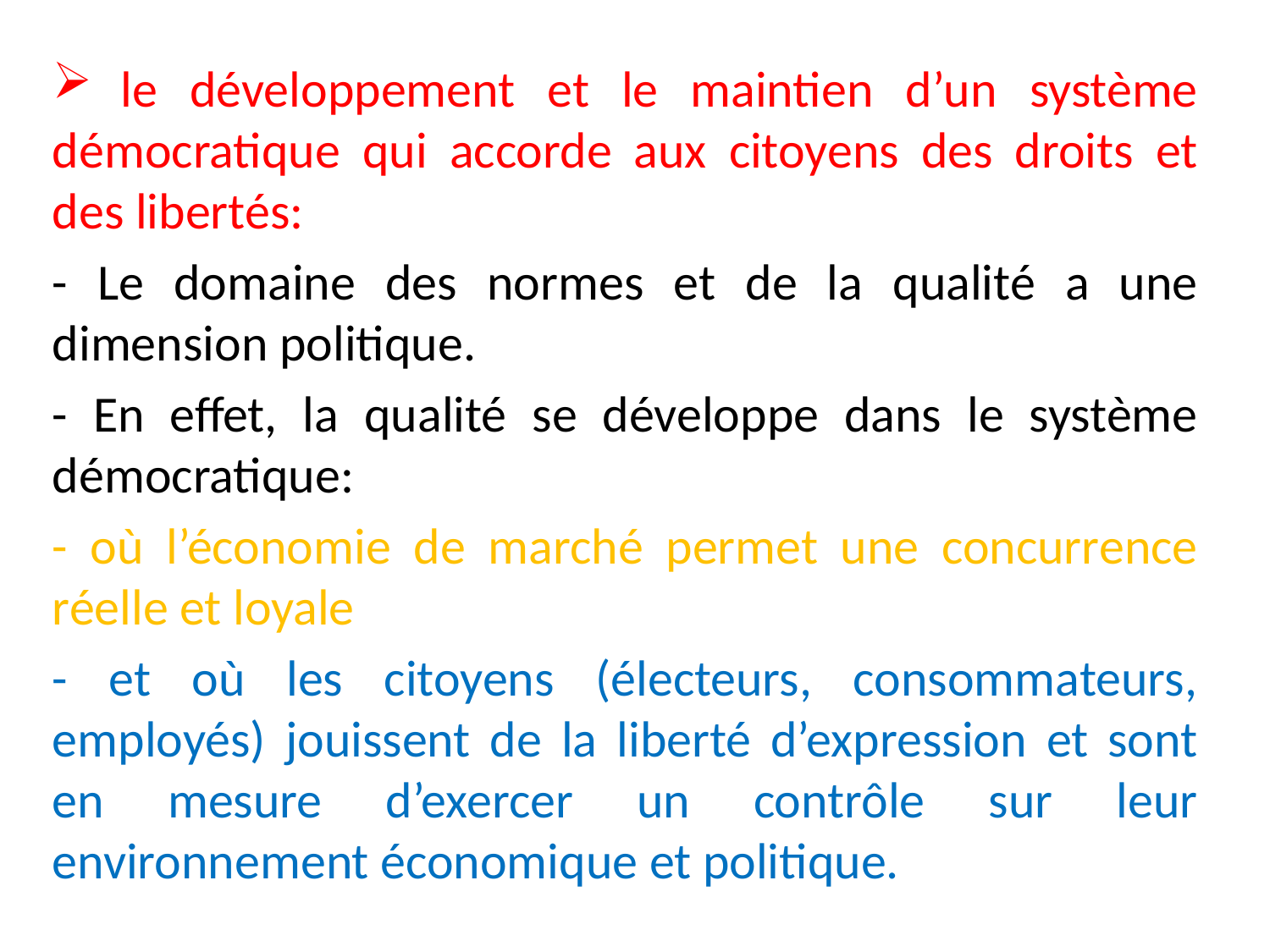

le développement et le maintien d’un système démocratique qui accorde aux citoyens des droits et des libertés:
- Le domaine des normes et de la qualité a une dimension politique.
- En effet, la qualité se développe dans le système démocratique:
- où l’économie de marché permet une concurrence réelle et loyale
- et où les citoyens (électeurs, consommateurs, employés) jouissent de la liberté d’expression et sont en mesure d’exercer un contrôle sur leur environnement économique et politique.